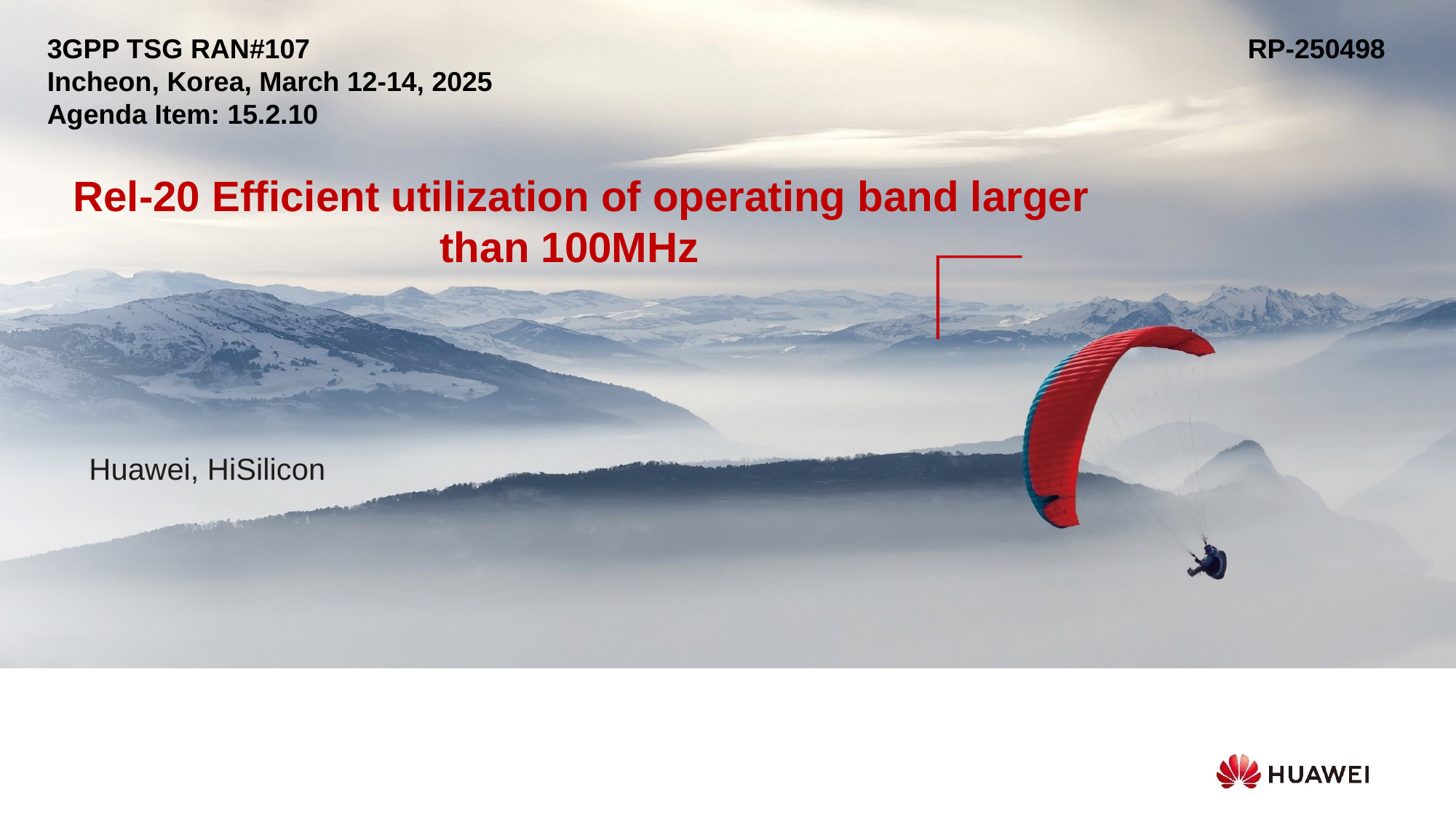

3GPP TSG RAN#107									RP-250498
Incheon, Korea, March 12-14, 2025
Agenda Item: 15.2.10
Rel-20 Efficient utilization of operating band larger than 100MHz
Huawei, HiSilicon